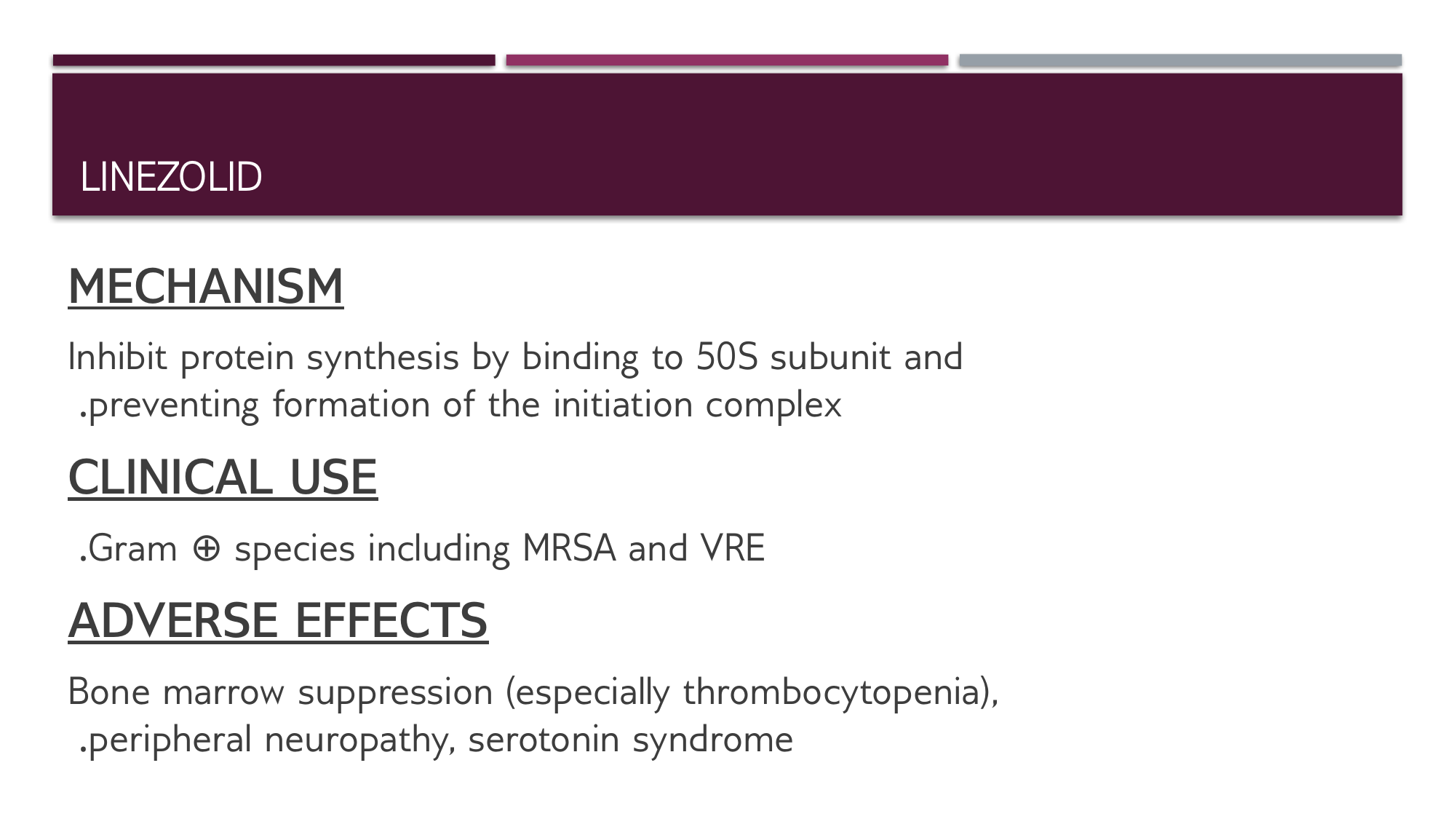

# Linezolid
MECHANISM
 Inhibit protein synthesis by binding to 50S subunit and preventing formation of the initiation complex.
CLINICAL USE
 Gram ⊕ species including MRSA and VRE.
ADVERSE EFFECTS
 Bone marrow suppression (especially thrombocytopenia), peripheral neuropathy, serotonin syndrome.